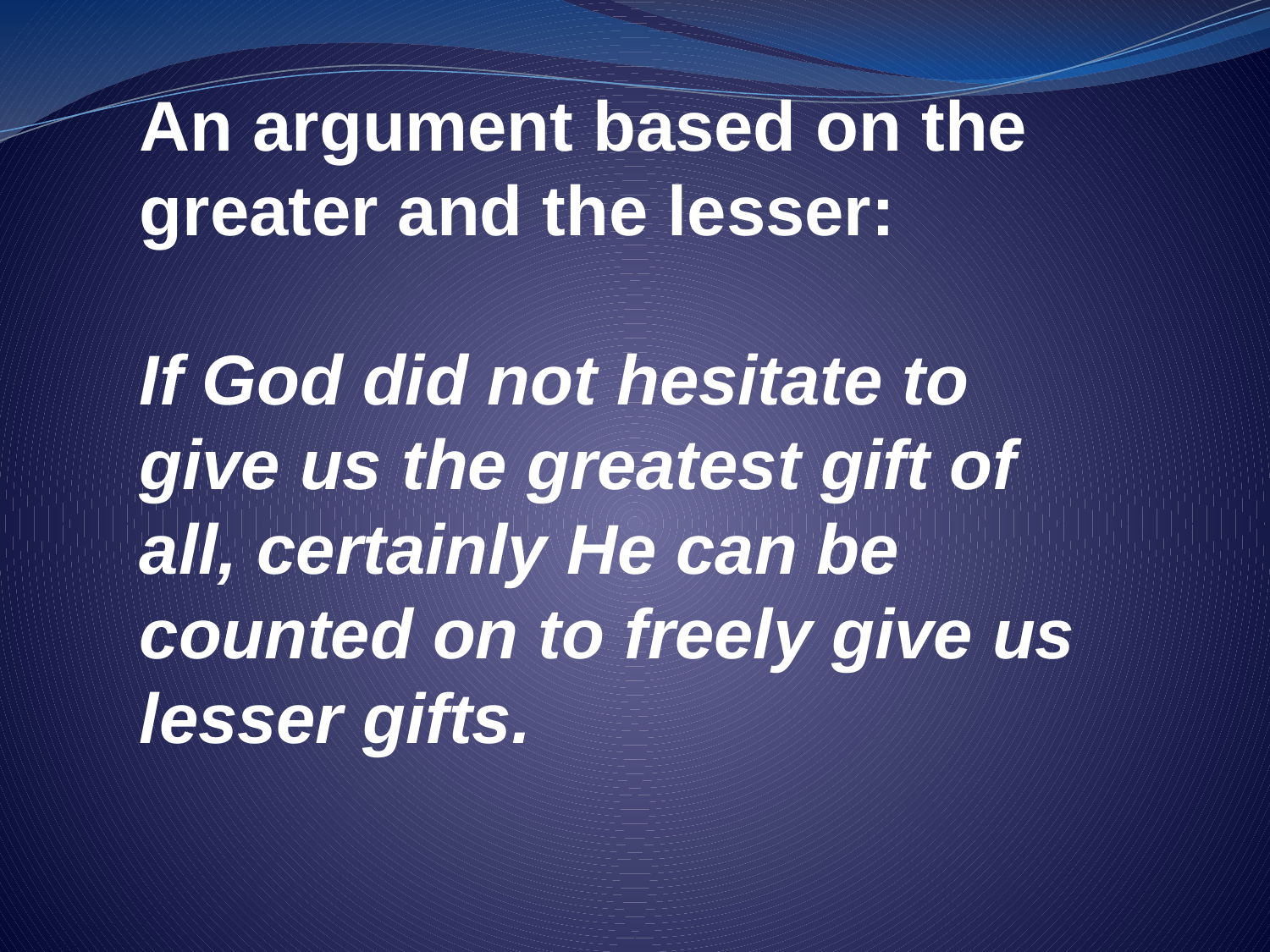

An argument based on the greater and the lesser:

If God did not hesitate to give us the greatest gift of all, certainly He can be counted on to freely give us lesser gifts.